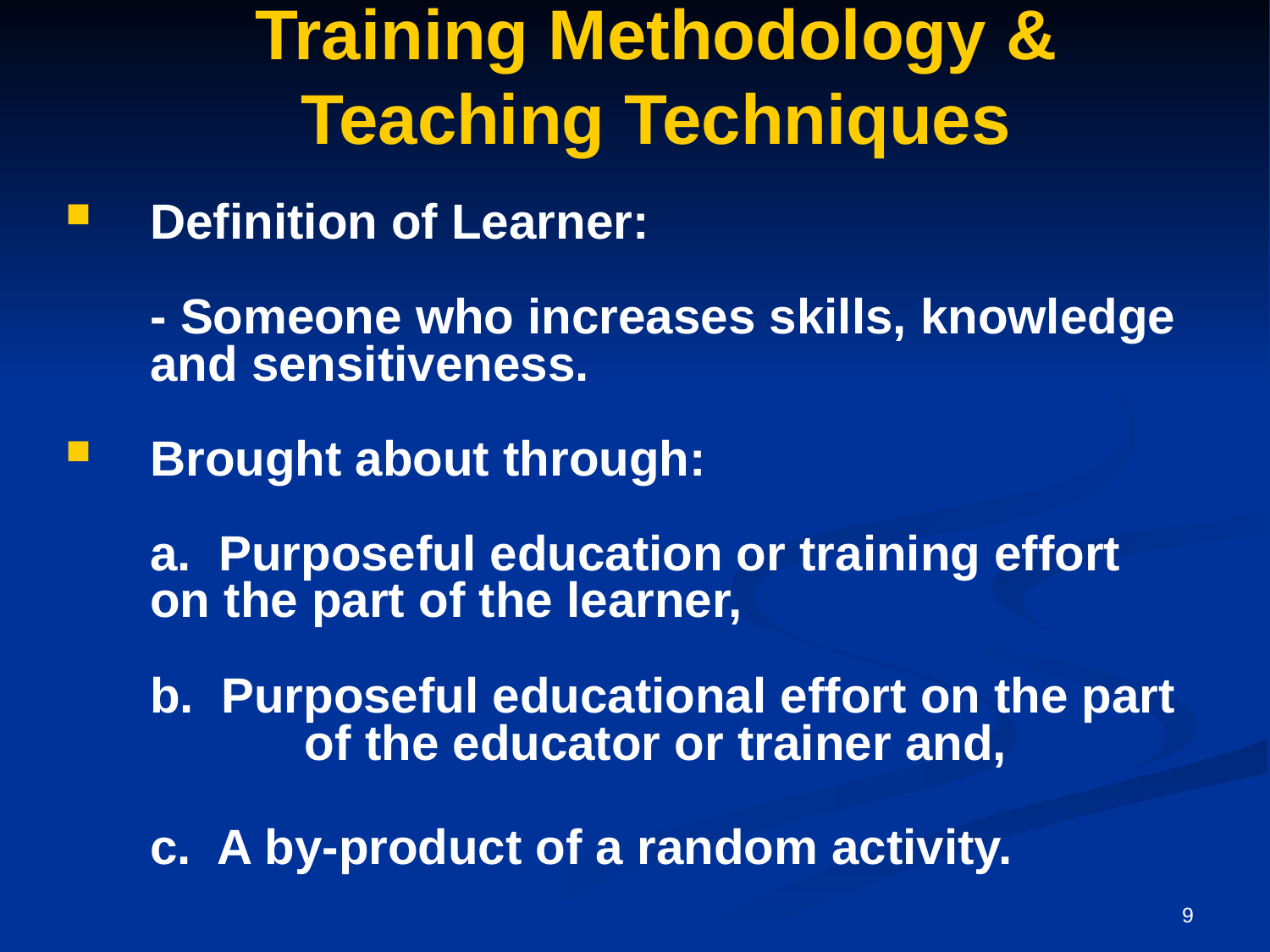

Training Methodology &
Teaching Techniques

Definition of Learner:

	- Someone who increases skills, knowledge and sensitiveness.

Brought about through:

	a.  Purposeful education or training effort 	  on the part of the learner,

	b.  Purposeful educational effort on the part 	  of the educator or trainer and,

	c.  A by-product of a random activity.

9